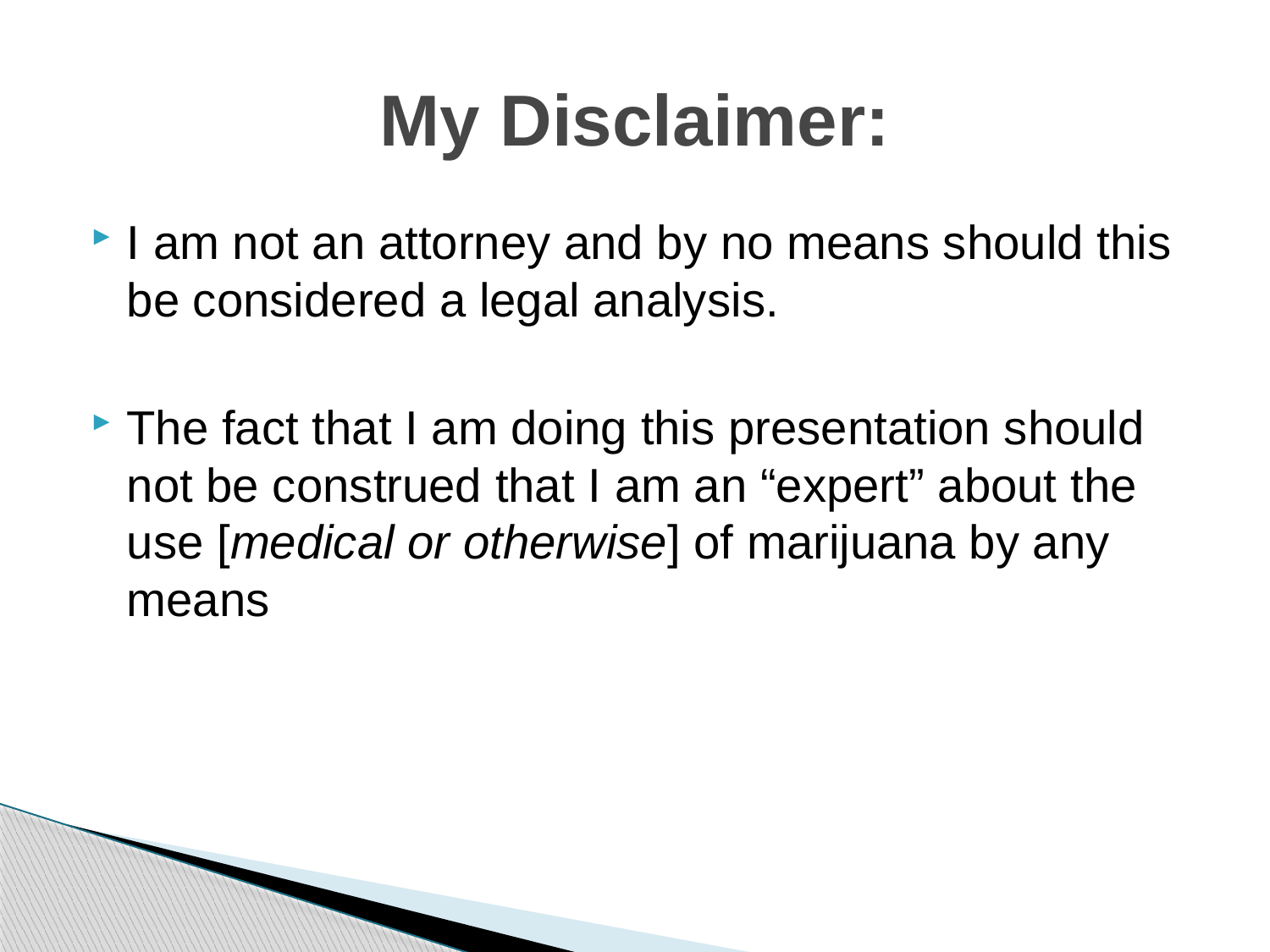

# My Disclaimer:
I am not an attorney and by no means should this be considered a legal analysis.

The fact that I am doing this presentation should not be construed that I am an “expert” about the use [medical or otherwise] of marijuana by any means